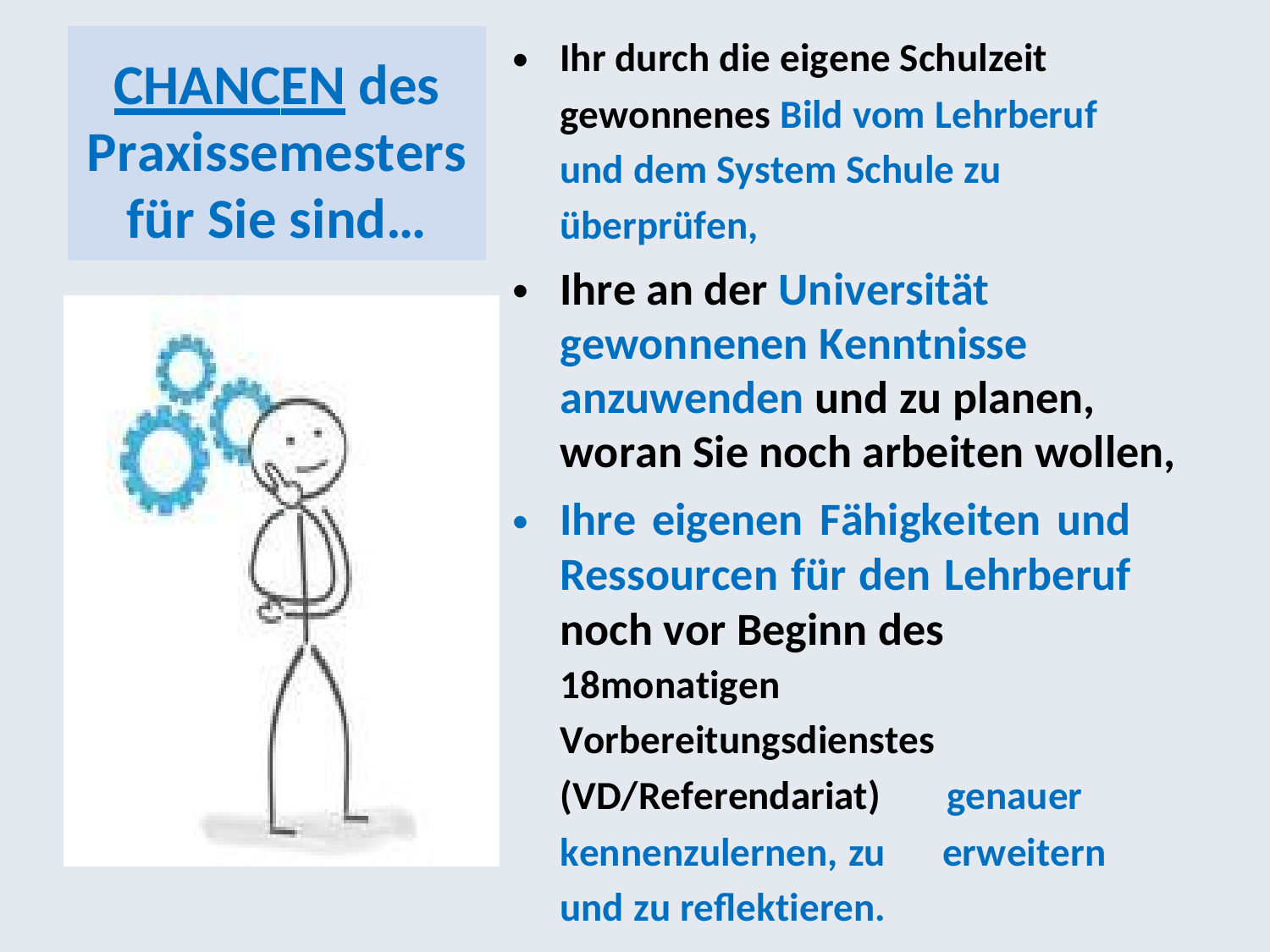

CHANCEN des Praxissemesters für Sie sind…
•
Ihr durch die eigene Schulzeit
gewonnenes Bild vom Lehrberuf
und dem System Schule zu
überprüfen,
Ihre an der Universität gewonnenen Kenntnisse anzuwenden und zu planen, woran Sie noch arbeiten wollen,
Ihre eigenen Fähigkeiten und Ressourcen für den Lehrberuf noch vor Beginn des
18monatigen
Vorbereitungsdienstes
•

•
(VD/Referendariat)
kennenzulernen, zu
und zu reflektieren.
genauer
erweitern